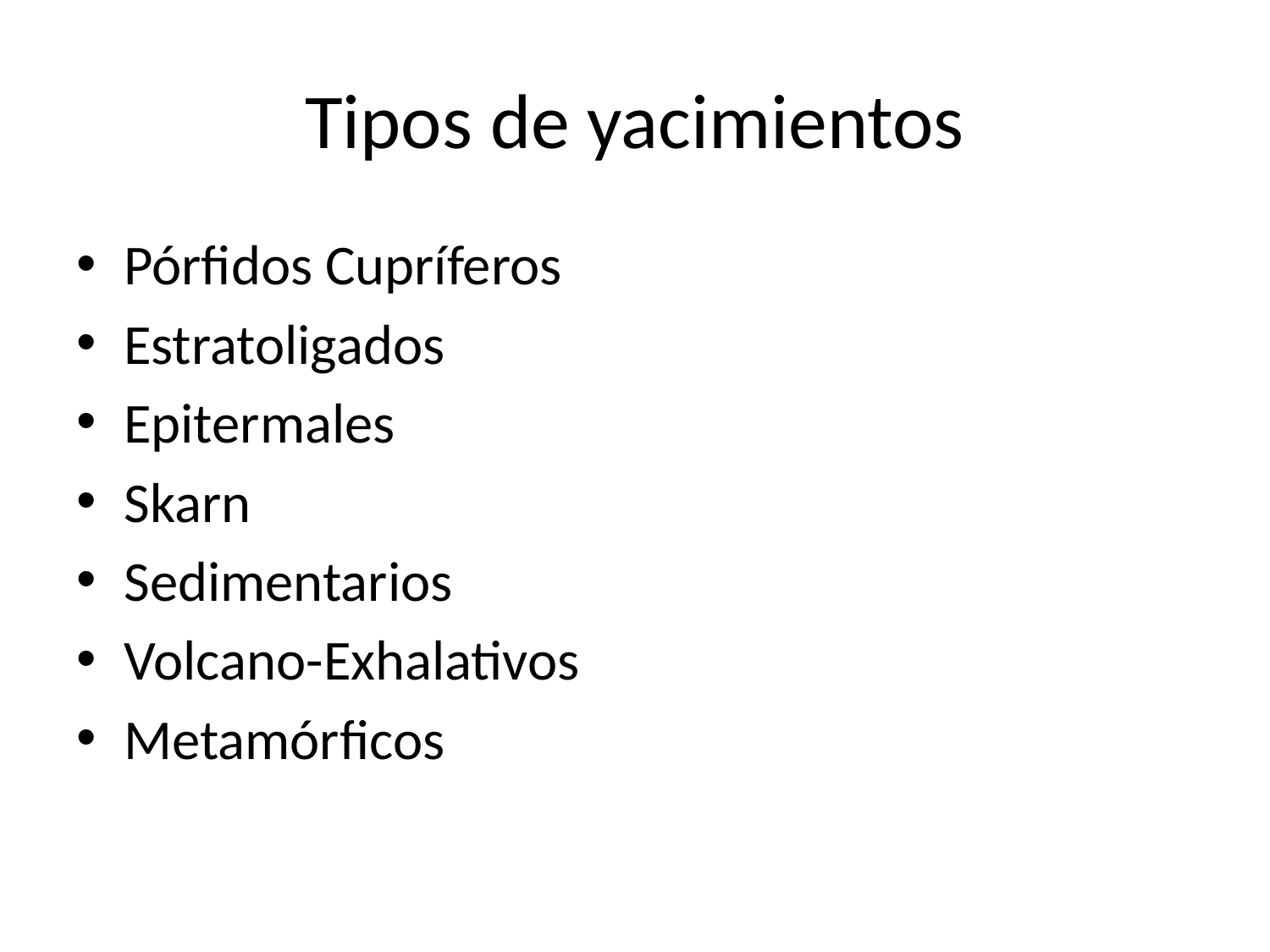

# Tipos de yacimientos
Pórfidos Cupríferos
Estratoligados
Epitermales
Skarn
Sedimentarios
Volcano-Exhalativos
Metamórficos